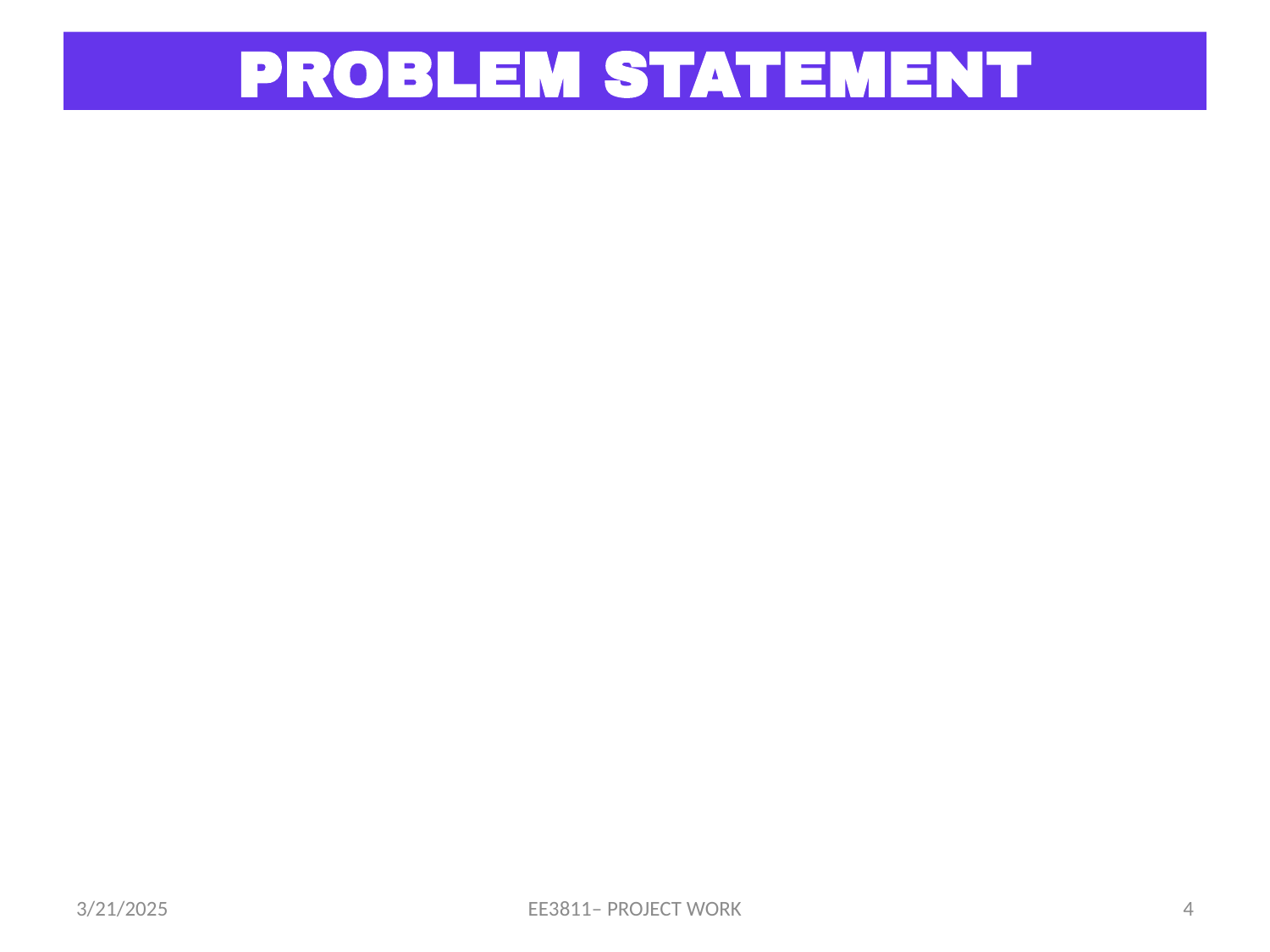

# PROBLEM STATEMENT

3/21/2025
EE3811– PROJECT WORK
4